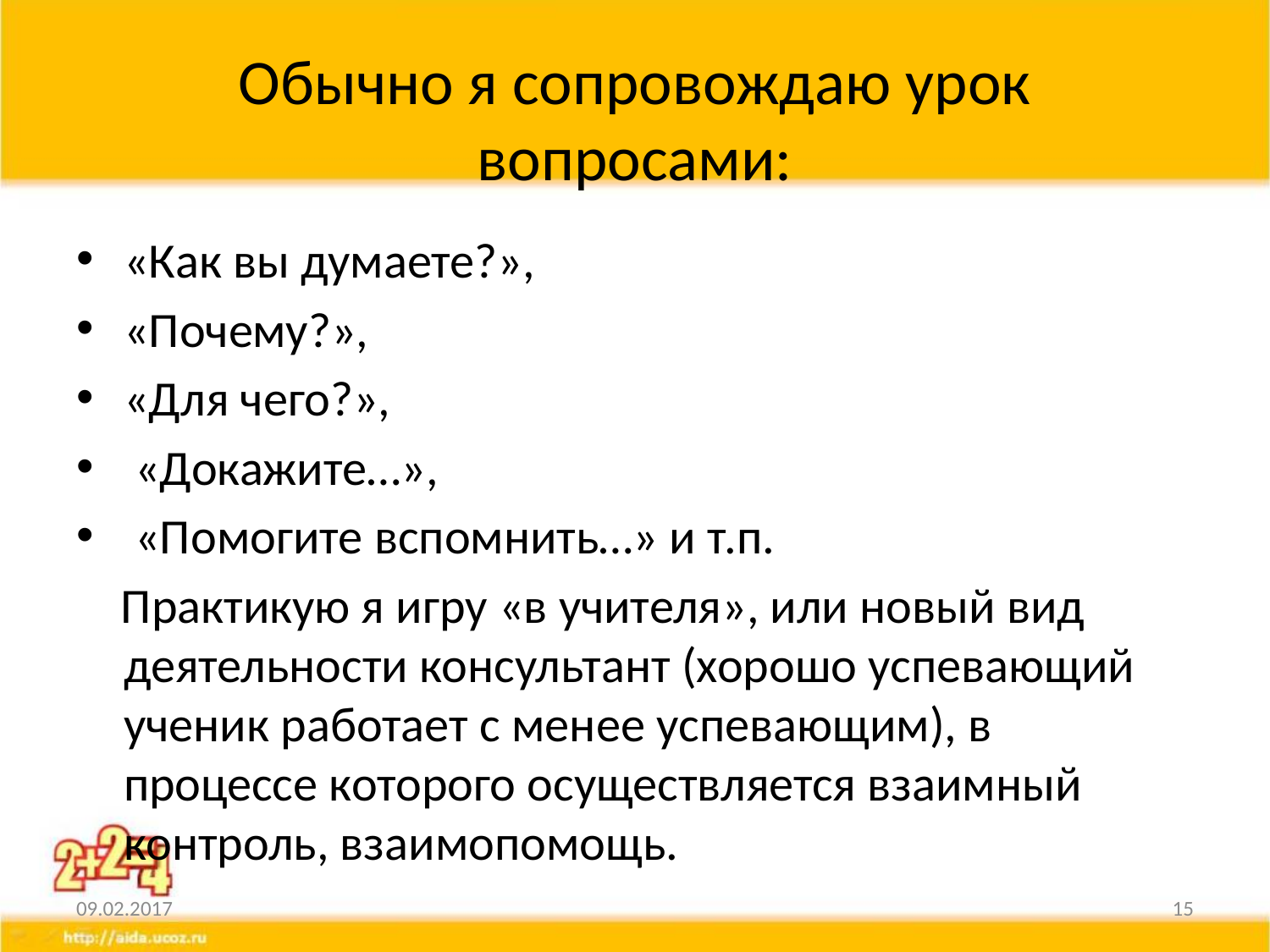

# Обычно я сопровождаю урок вопросами:
«Как вы думаете?»,
«Почему?»,
«Для чего?»,
 «Докажите…»,
 «Помогите вспомнить…» и т.п.
    Практикую я игру «в учителя», или новый вид деятельности консультант (хорошо успевающий ученик работает с менее успевающим), в процессе которого осуществляется взаимный контроль, взаимопомощь.

09.02.2017
15